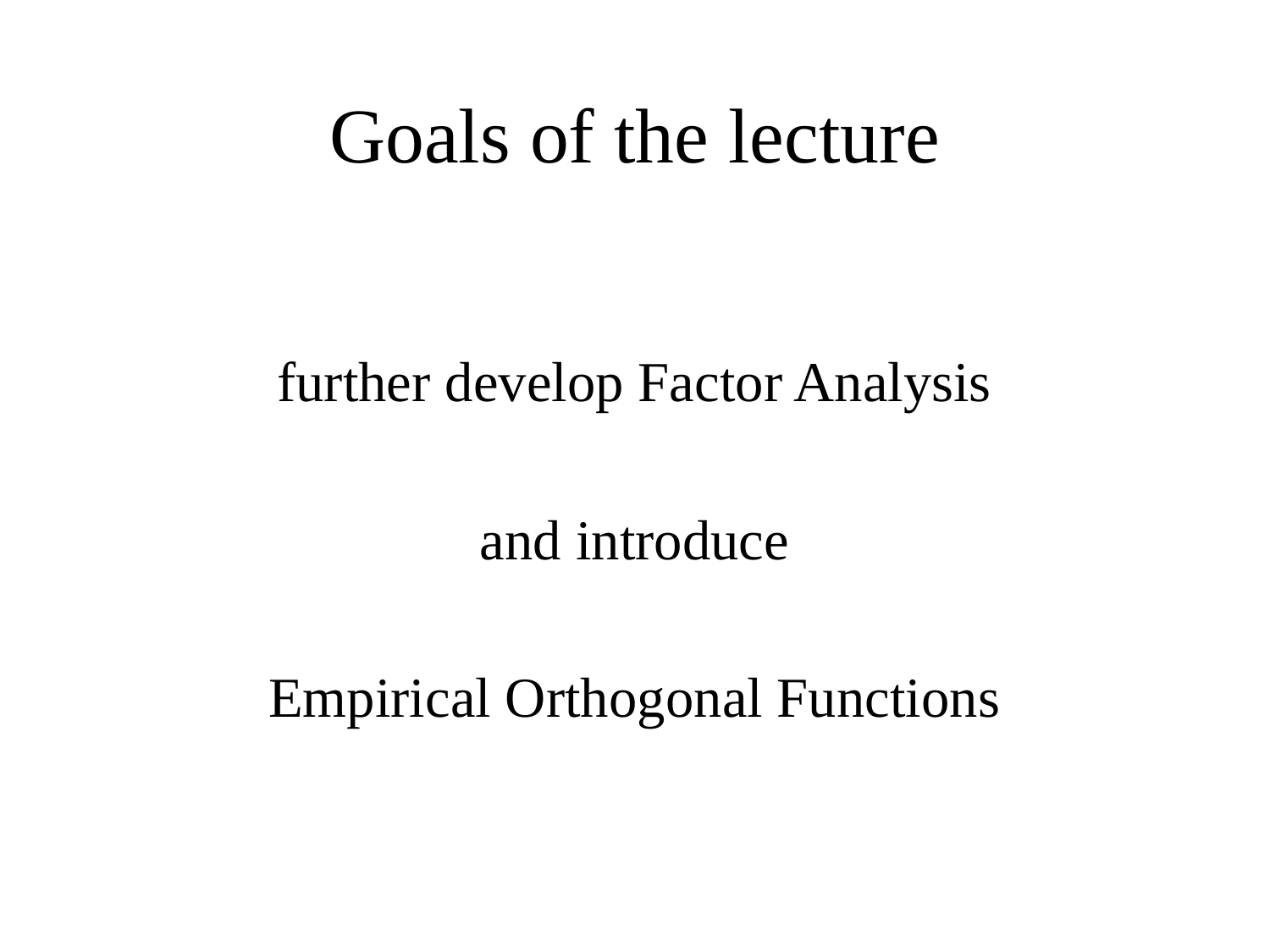

# Goals of the lecture
further develop Factor Analysis

and introduce

Empirical Orthogonal Functions